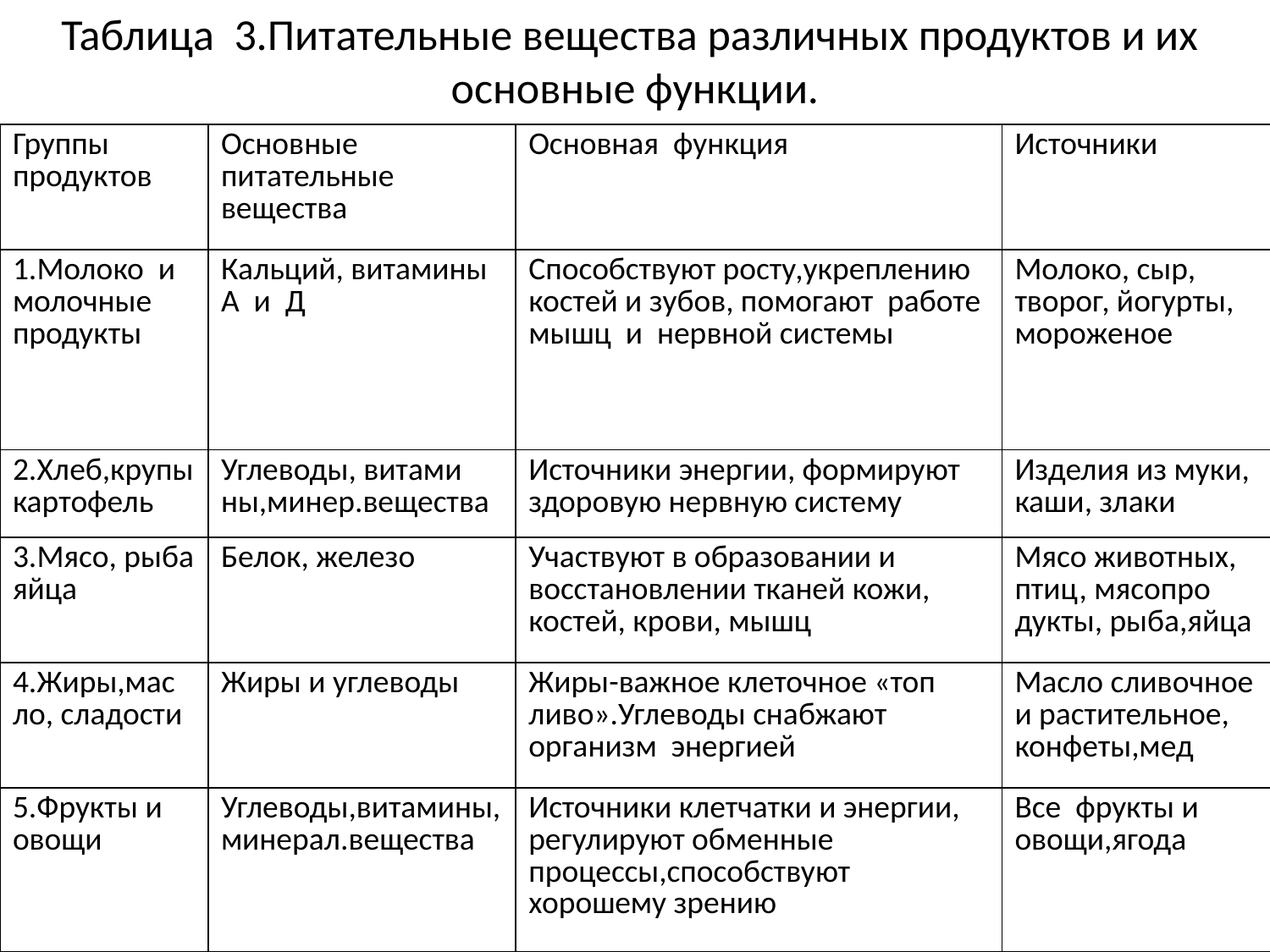

# Таблица  3.Питательные вещества различных продуктов и их основные функции.
| Группы продуктов | Основные питательные вещества | Основная функция | Источники |
| --- | --- | --- | --- |
| 1.Молоко и молочные продукты | Кальций, витамины А и Д | Способствуют росту,укреплению костей и зубов, помогают работе мышц и нервной системы | Молоко, сыр, творог, йогурты, мороженое |
| 2.Хлеб,крупы картофель | Углеводы, витами ны,минер.вещества | Источники энергии, формируют здоровую нервную систему | Изделия из муки, каши, злаки |
| 3.Мясо, рыба яйца | Белок, железо | Участвуют в образовании и восстановлении тканей кожи, костей, крови, мышц | Мясо животных, птиц, мясопро дукты, рыба,яйца |
| 4.Жиры,мас ло, сладости | Жиры и углеводы | Жиры-важное клеточное «топ ливо».Углеводы снабжают организм энергией | Масло сливочное и растительное, конфеты,мед |
| 5.Фрукты и овощи | Углеводы,витамины, минерал.вещества | Источники клетчатки и энергии, регулируют обменные процессы,способствуют хорошему зрению | Все фрукты и овощи,ягода |